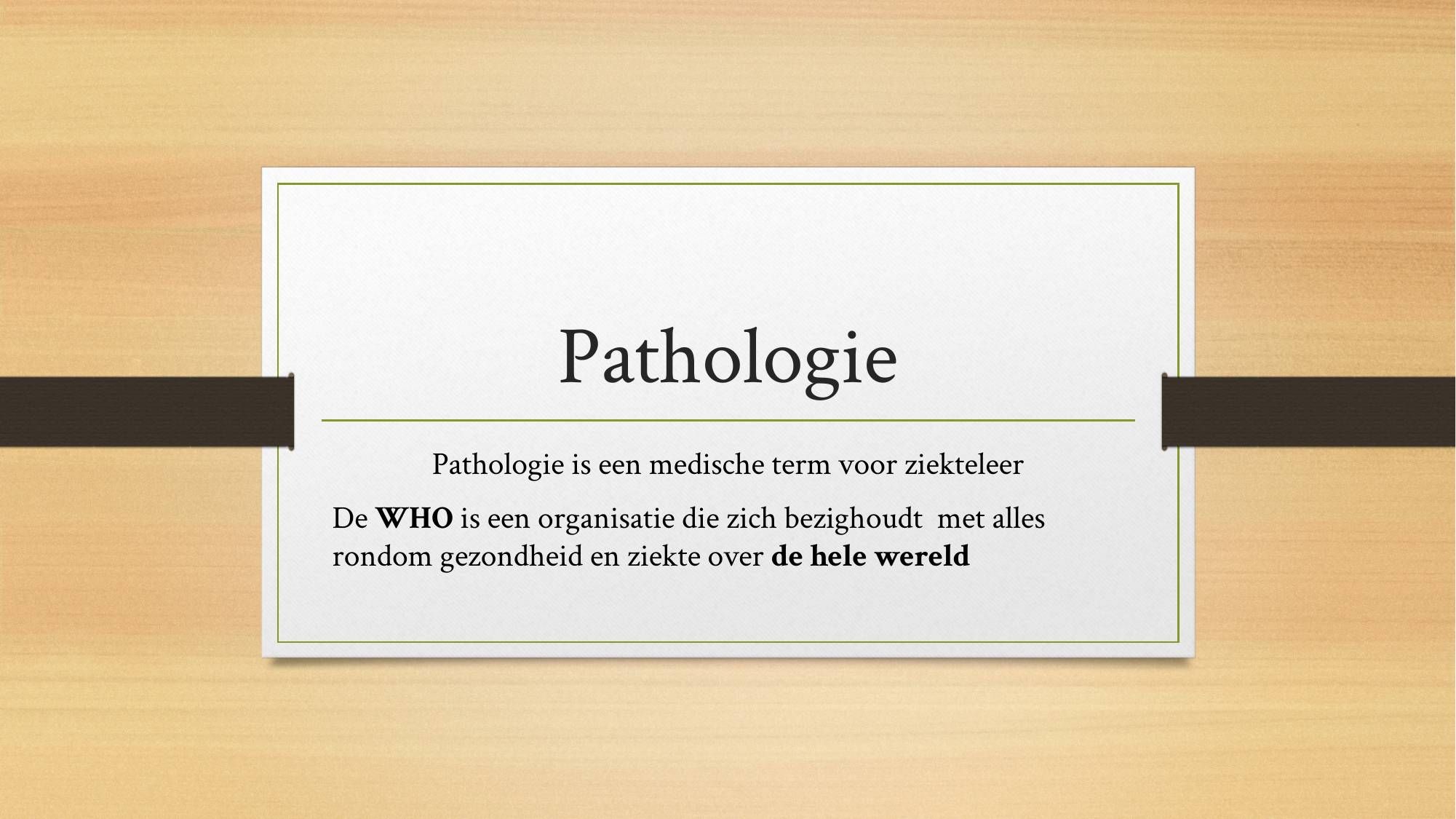

# Pathologie
Pathologie is een medische term voor ziekteleer
De WHO is een organisatie die zich bezighoudt  met alles rondom gezondheid en ziekte over de hele wereld